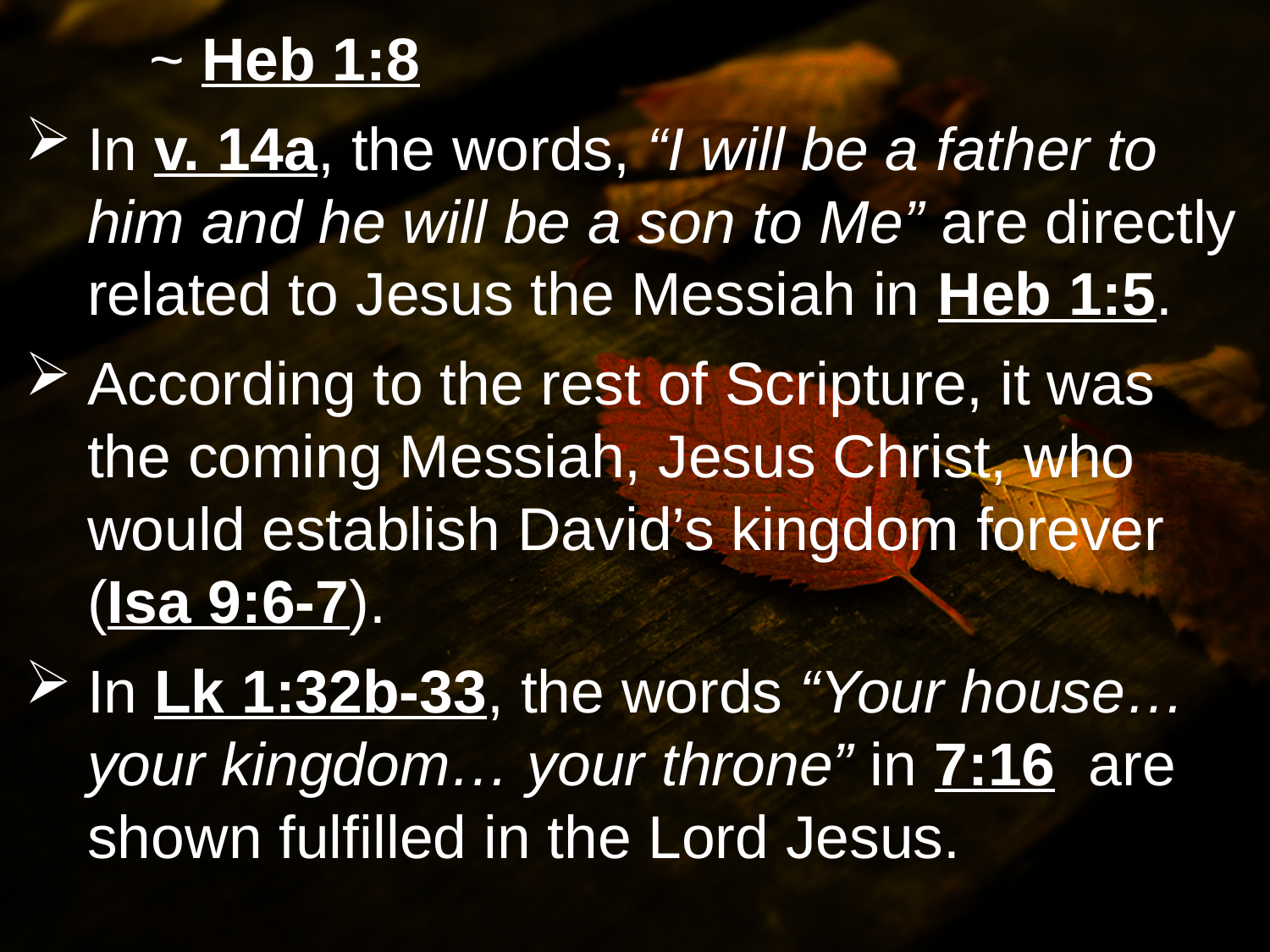

~ Heb 1:8
In v. 14a, the words, “I will be a father to him and he will be a son to Me” are directly related to Jesus the Messiah in Heb 1:5.
According to the rest of Scripture, it was the coming Messiah, Jesus Christ, who would establish David’s kingdom forever (Isa 9:6-7).
In Lk 1:32b-33, the words “Your house… your kingdom… your throne” in 7:16  are shown fulfilled in the Lord Jesus.